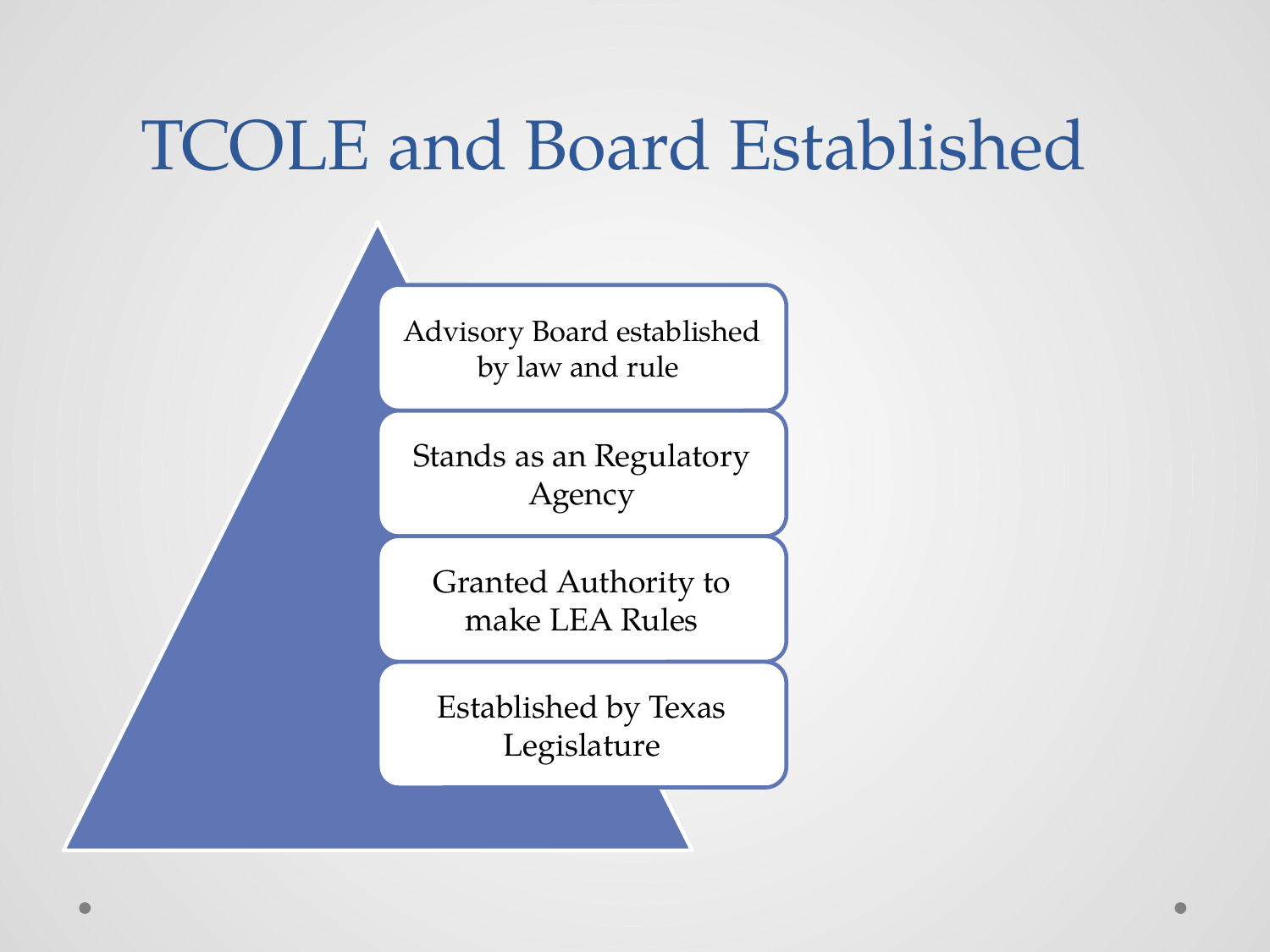

# TCOLE and Board Established
Advisory Board established by law and rule
Stands as an Regulatory Agency
Granted Authority to make LEA Rules
Established by Texas Legislature